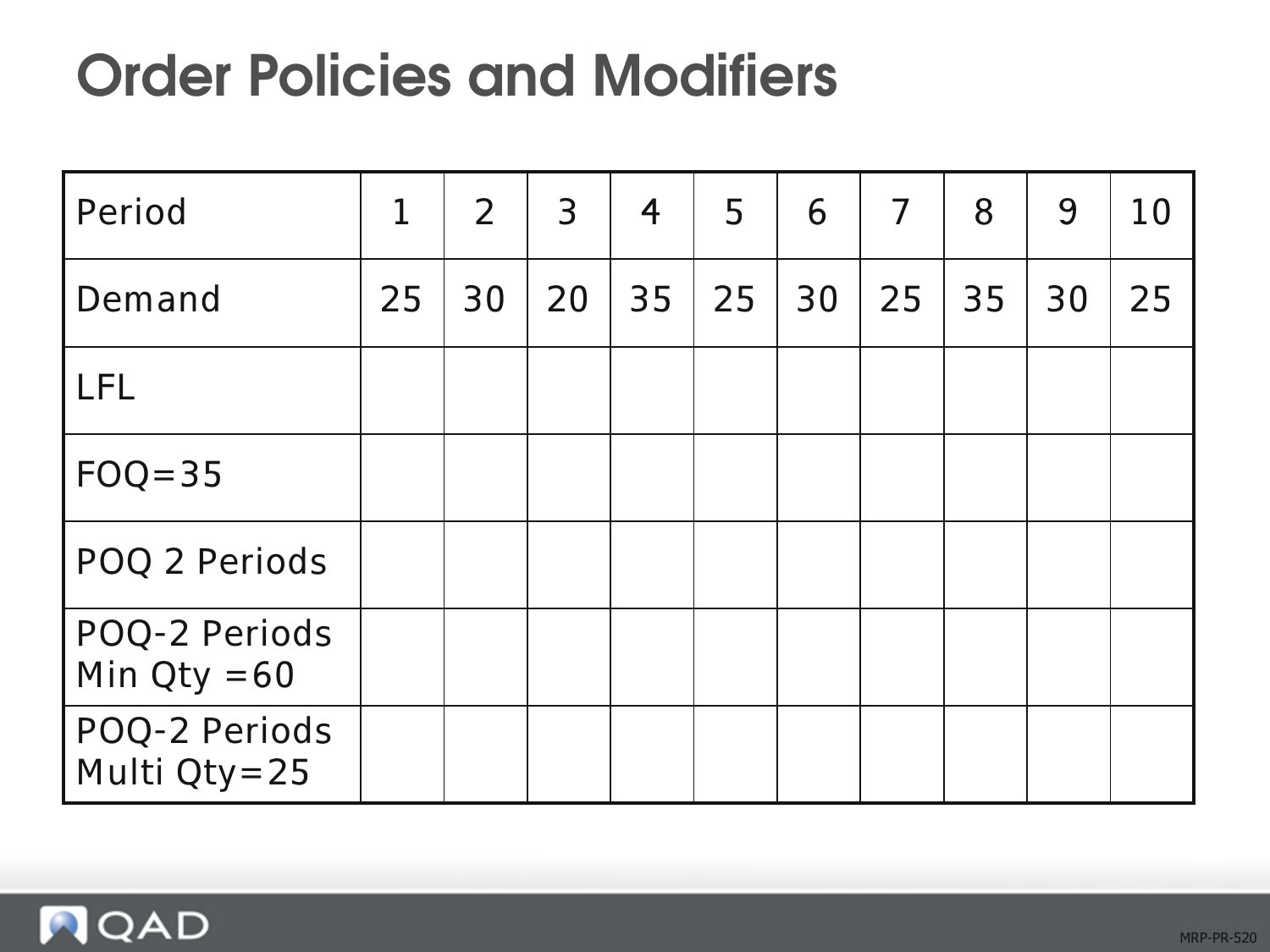

# Order Policies and Modifiers
| Period | 1 | 2 | 3 | 4 | 5 | 6 | 7 | 8 | 9 | 10 |
| --- | --- | --- | --- | --- | --- | --- | --- | --- | --- | --- |
| Demand | 25 | 30 | 20 | 35 | 25 | 30 | 25 | 35 | 30 | 25 |
| LFL |  |  |  |  |  |  |  |  |  |  |
| FOQ=35 |  |  |  |  |  |  |  |  |  |  |
| POQ 2 Periods |  |  |  |  |  |  |  |  |  |  |
| POQ-2 Periods Min Qty =60 |  |  |  |  |  |  |  |  |  |  |
| POQ-2 Periods Multi Qty=25 |  |  |  |  |  |  |  |  |  |  |
MRP-PR-520